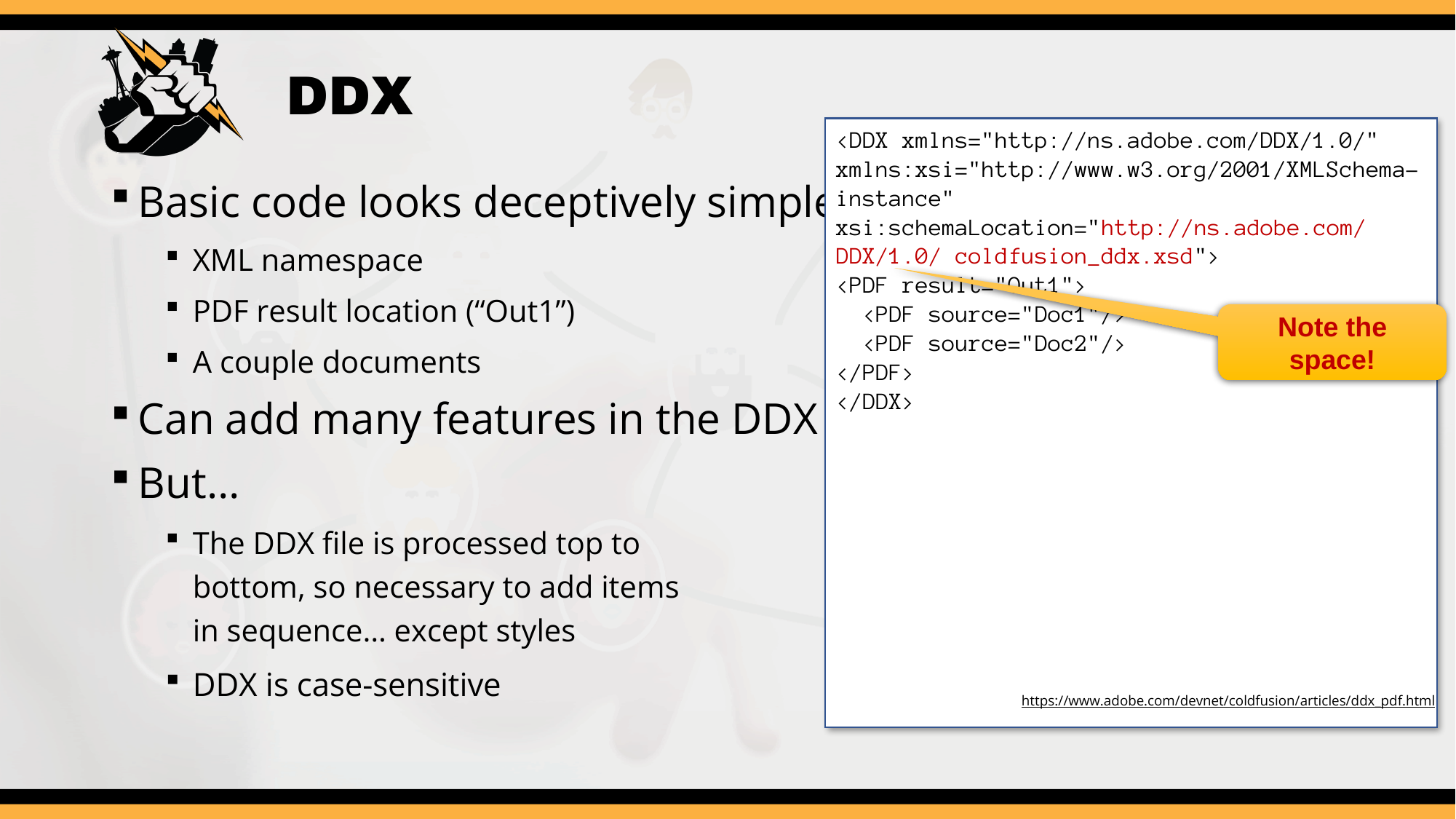

# DDX
<DDX xmlns="http://ns.adobe.com/DDX/1.0/"
xmlns:xsi="http://www.w3.org/2001/XMLSchema-instance"
xsi:schemaLocation="http://ns.adobe.com/DDX/1.0/ coldfusion_ddx.xsd">
<PDF result="Out1">
  <PDF source="Doc1"/>
  <PDF source="Doc2"/>
</PDF>
</DDX>
https://www.adobe.com/devnet/coldfusion/articles/ddx_pdf.html
Basic code looks deceptively simple:
XML namespace
PDF result location (“Out1”)
A couple documents
Can add many features in the DDX
But…
The DDX file is processed top to
bottom, so necessary to add items
in sequence… except styles
DDX is case-sensitive
Note the space!